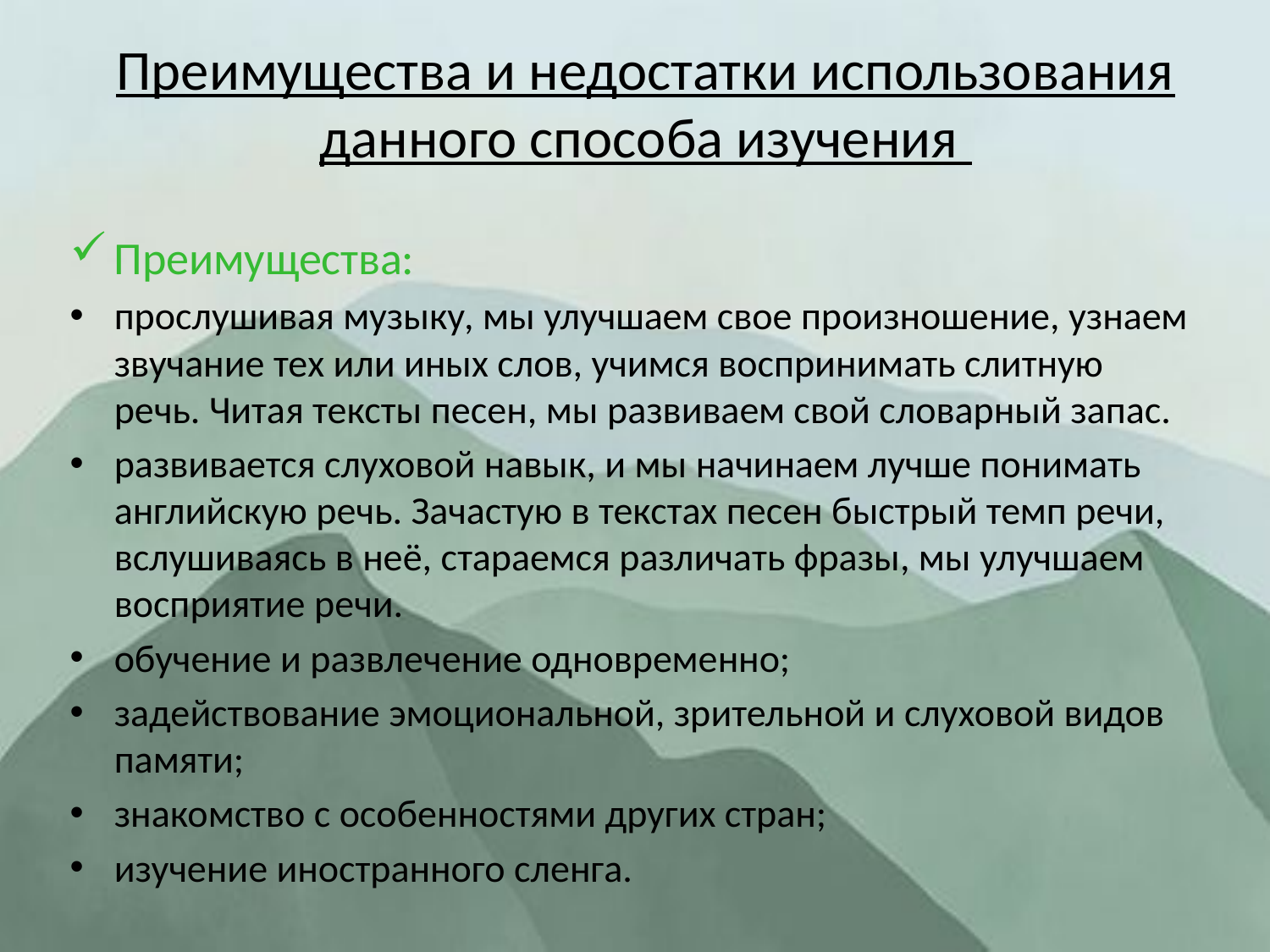

# Преимущества и недостатки использования данного способа изучения
Преимущества:
прослушивая музыку, мы улучшаем свое произношение, узнаем звучание тех или иных слов, учимся воспринимать слитную речь. Читая тексты песен, мы развиваем свой словарный запас.
развивается слуховой навык, и мы начинаем лучше понимать английскую речь. Зачастую в текстах песен быстрый темп речи, вслушиваясь в неё, стараемся различать фразы, мы улучшаем восприятие речи.
обучение и развлечение одновременно;
задействование эмоциональной, зрительной и слуховой видов памяти;
знакомство с особенностями других стран;
изучение иностранного сленга.